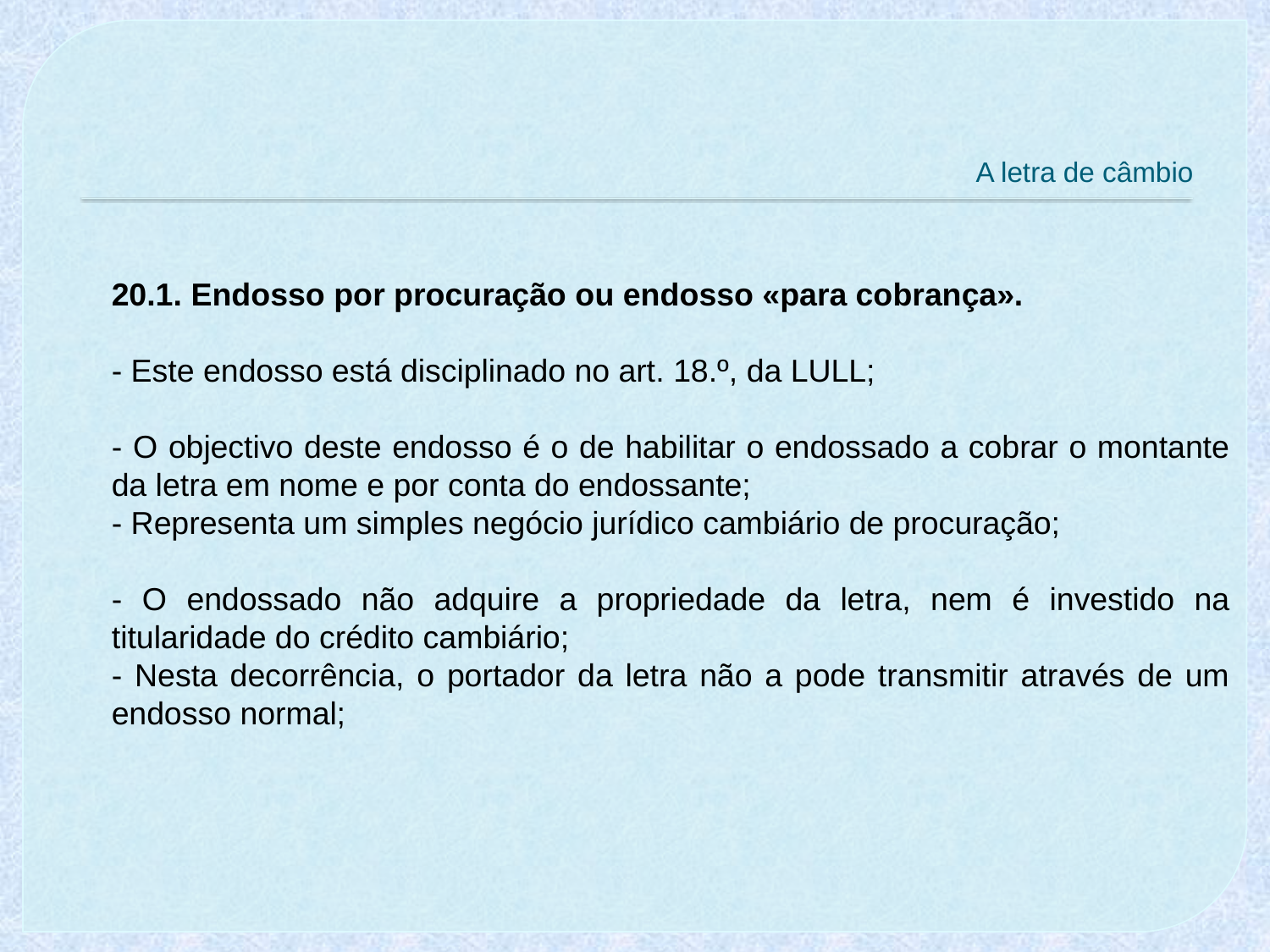

# A letra de câmbio

20.1. Endosso por procuração ou endosso «para cobrança».

- Este endosso está disciplinado no art. 18.º, da LULL;

- O objectivo deste endosso é o de habilitar o endossado a cobrar o montante da letra em nome e por conta do endossante;
- Representa um simples negócio jurídico cambiário de procuração;

- O endossado não adquire a propriedade da letra, nem é investido na titularidade do crédito cambiário;
- Nesta decorrência, o portador da letra não a pode transmitir através de um endosso normal;